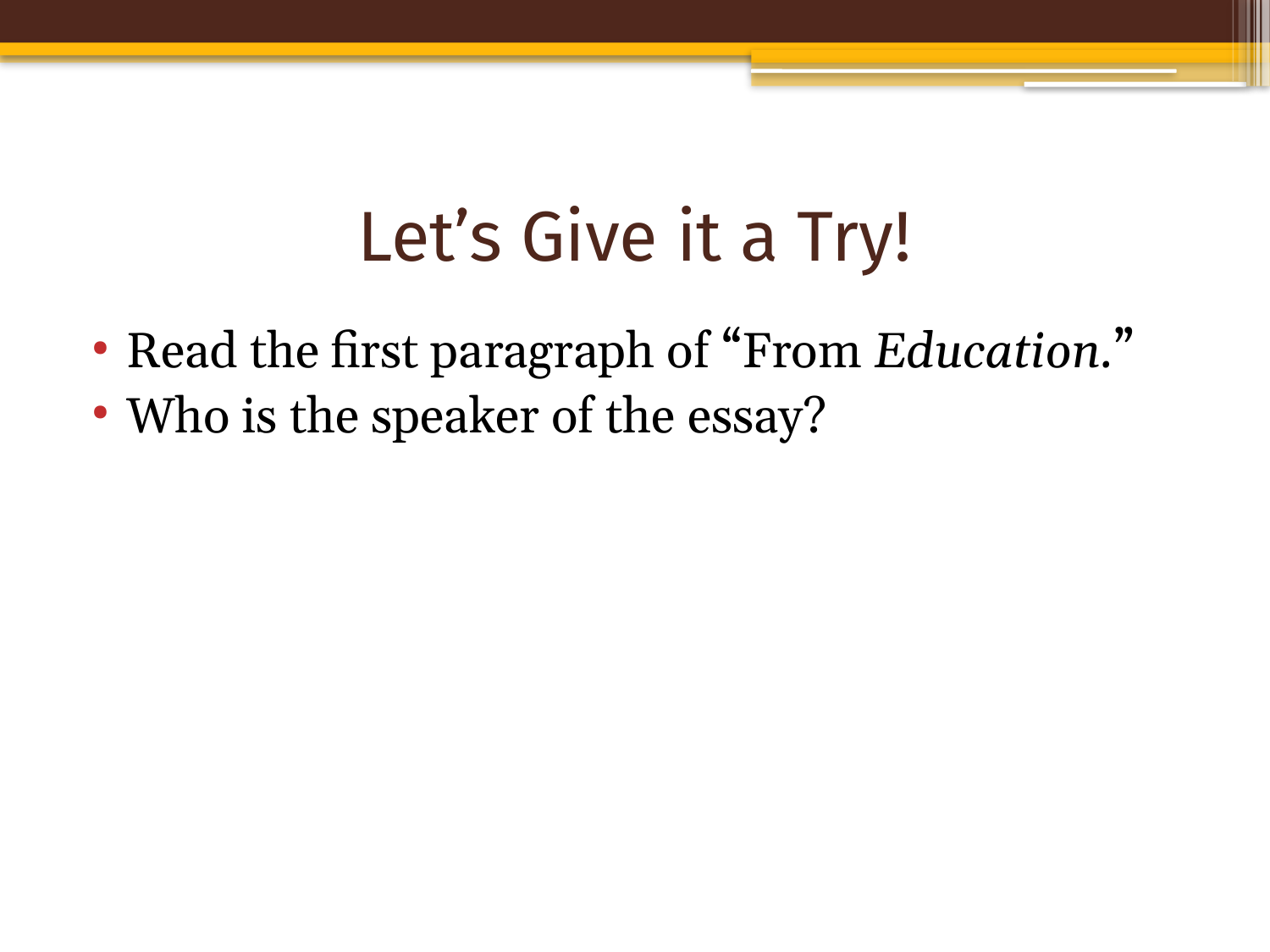

# Let’s Give it a Try!
Read the first paragraph of “From Education.”
Who is the speaker of the essay?